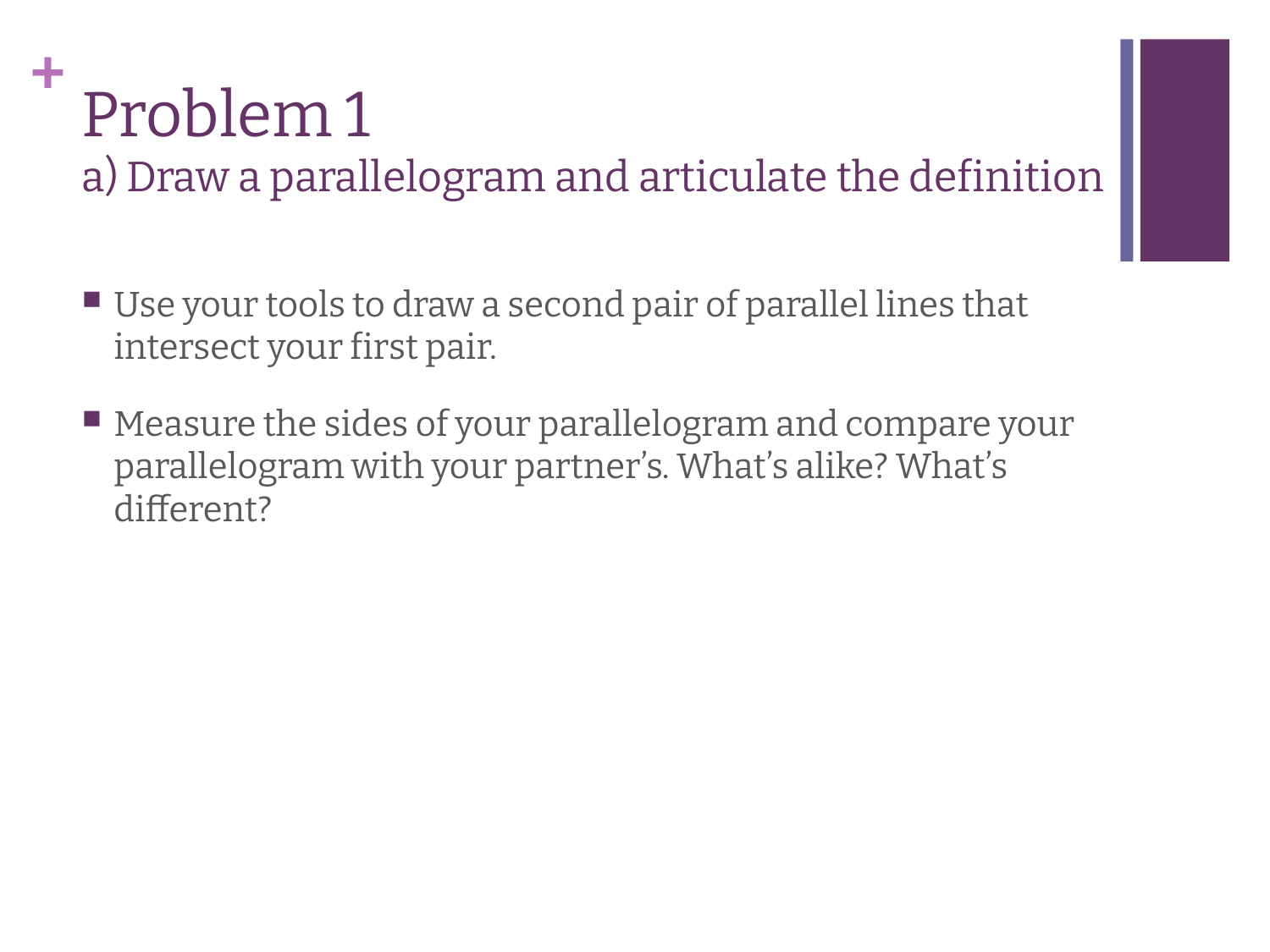

# Problem 1 a) Draw a parallelogram and articulate the definition
Use your tools to draw a second pair of parallel lines that intersect your first pair.
Measure the sides of your parallelogram and compare your parallelogram with your partner’s. What’s alike? What’s different?